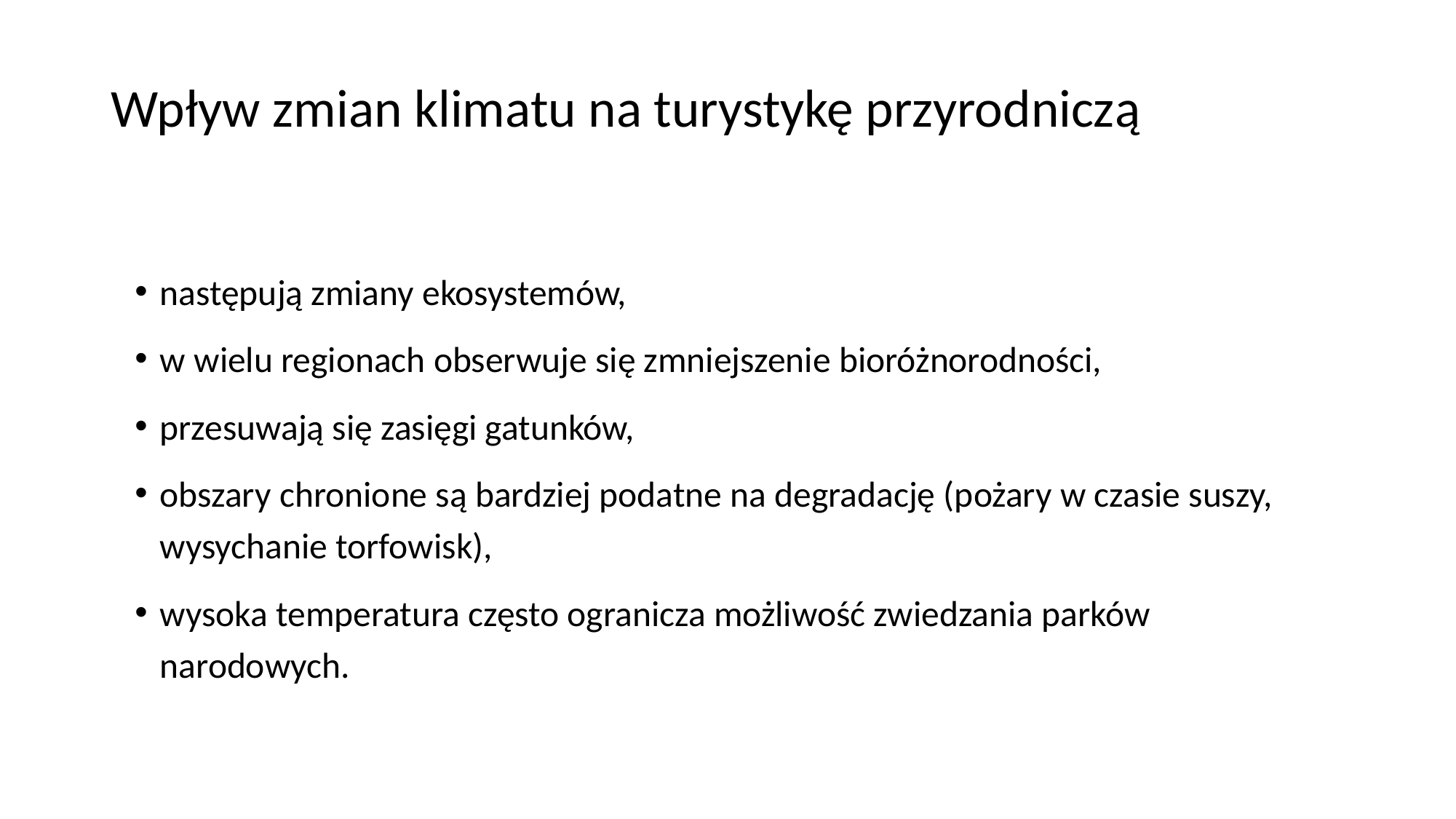

# Wpływ zmian klimatu na turystykę przyrodniczą
następują zmiany ekosystemów,
w wielu regionach obserwuje się zmniejszenie bioróżnorodności,
przesuwają się zasięgi gatunków,
obszary chronione są bardziej podatne na degradację (pożary w czasie suszy, wysychanie torfowisk),
wysoka temperatura często ogranicza możliwość zwiedzania parków narodowych.